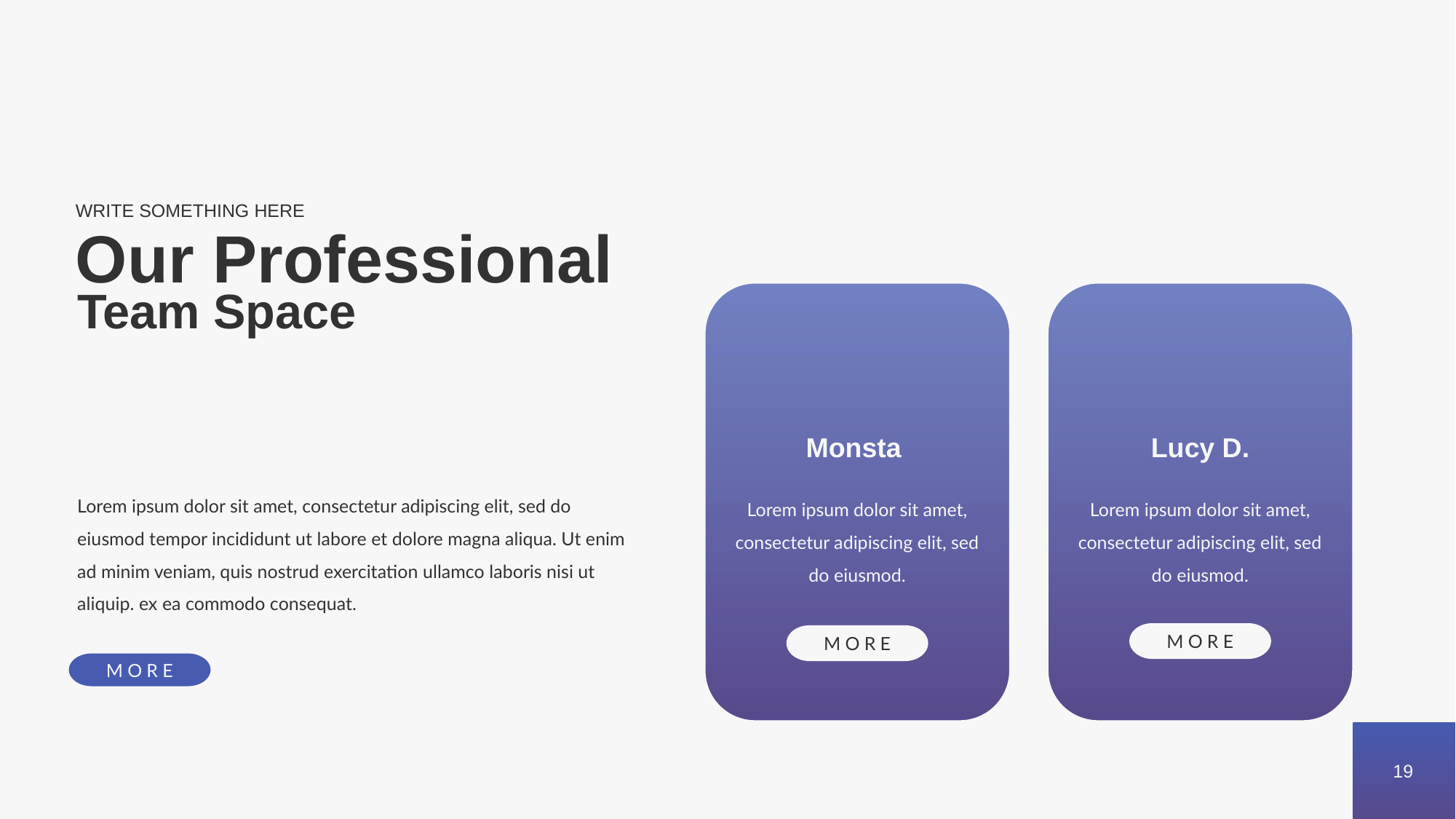

WRITE SOMETHING HERE
Our Professional

Team Space

Monsta
Lucy D.
Lorem ipsum dolor sit amet, consectetur adipiscing elit, sed do eiusmod tempor incididunt ut labore et dolore magna aliqua. Ut enim ad minim veniam, quis nostrud exercitation ullamco laboris nisi ut aliquip. ex ea commodo consequat.
Lorem ipsum dolor sit amet, consectetur adipiscing elit, sed do eiusmod.
Lorem ipsum dolor sit amet, consectetur adipiscing elit, sed do eiusmod.
MORE
MORE
MORE